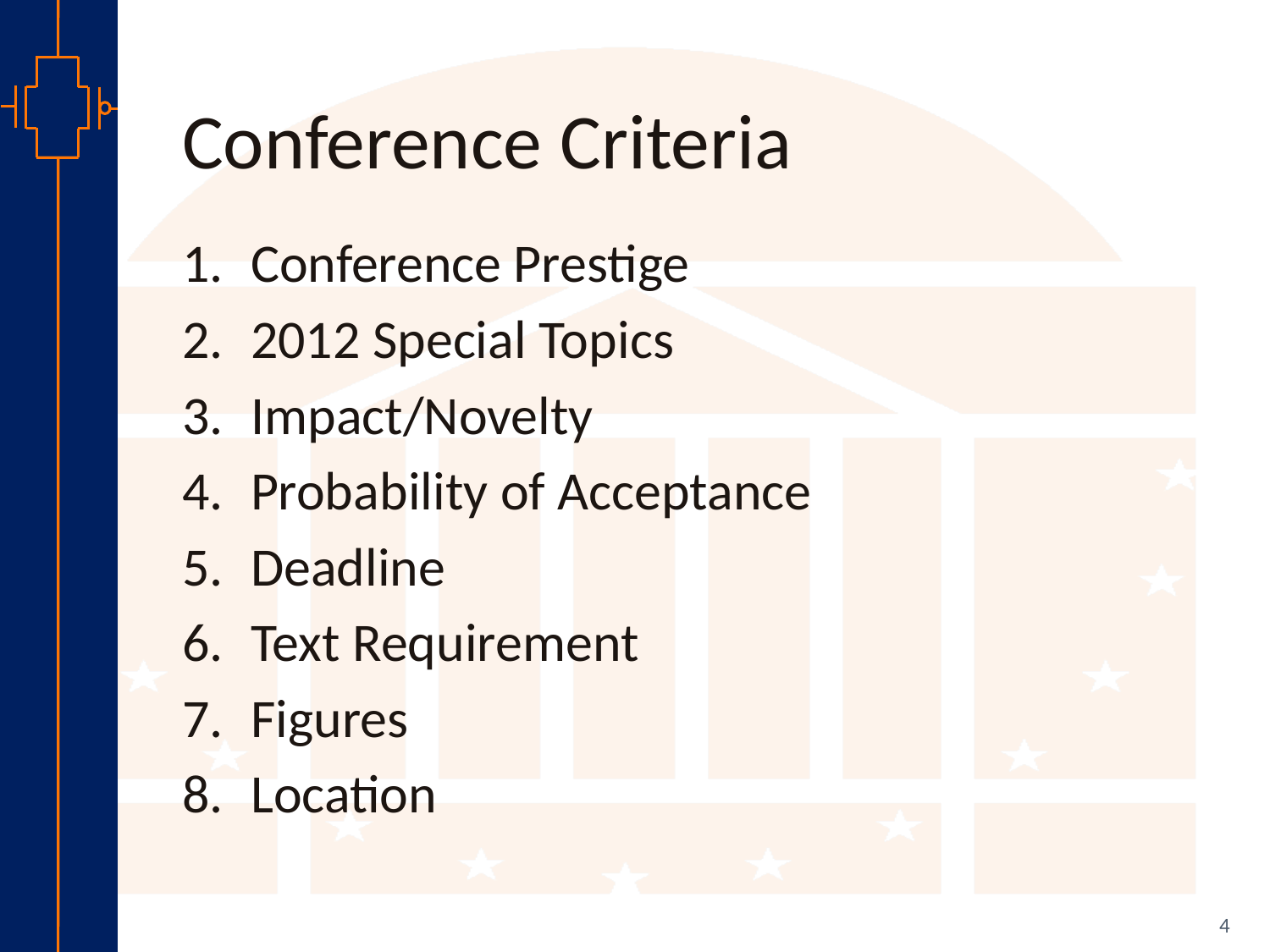

# Conference Criteria
Conference Prestige
2012 Special Topics
Impact/Novelty
Probability of Acceptance
Deadline
Text Requirement
Figures
Location

4